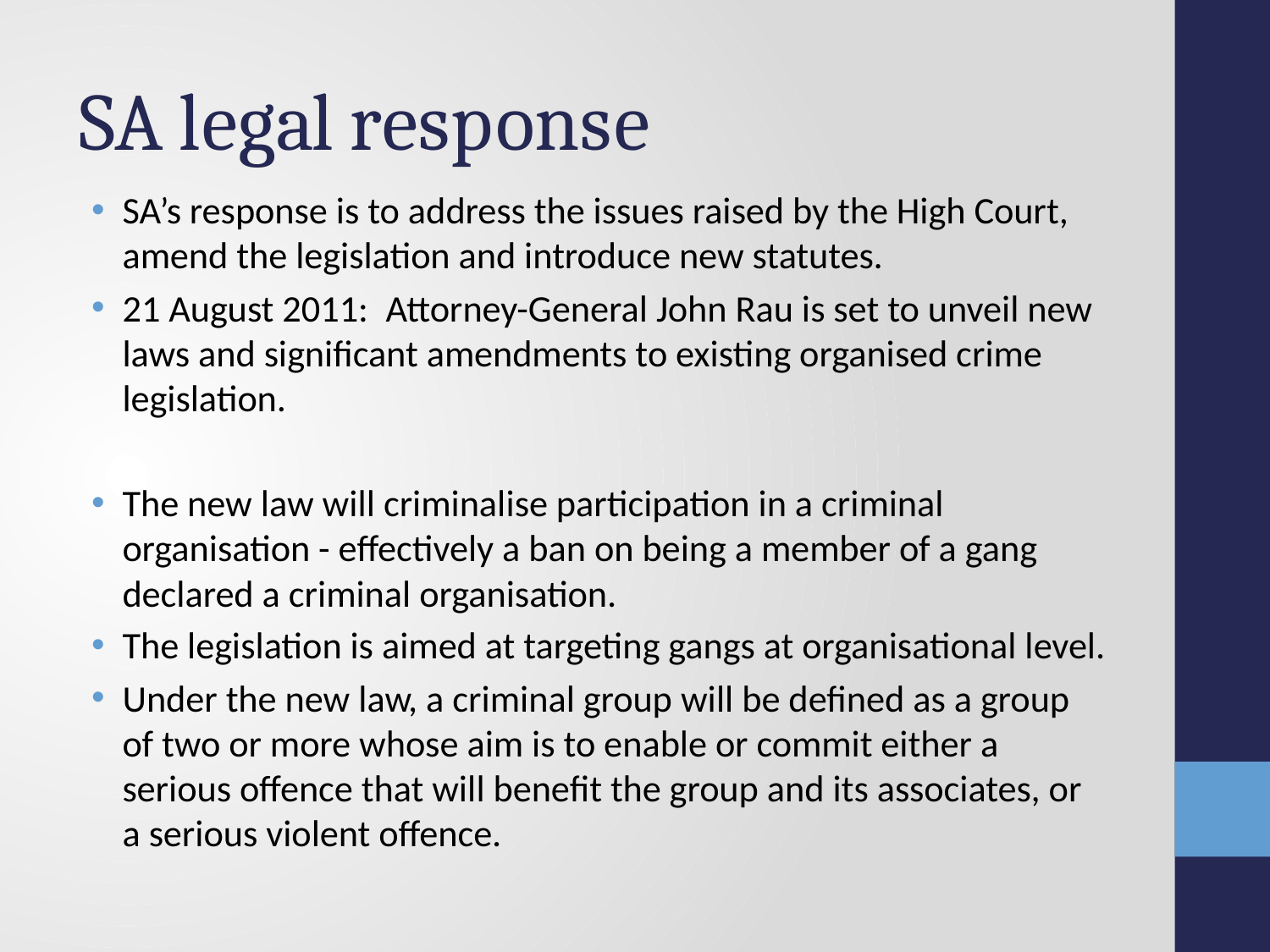

# SA legal response
SA’s response is to address the issues raised by the High Court, amend the legislation and introduce new statutes.
21 August 2011:  Attorney-General John Rau is set to unveil new laws and significant amendments to existing organised crime legislation.

The new law will criminalise participation in a criminal organisation - effectively a ban on being a member of a gang declared a criminal organisation.
The legislation is aimed at targeting gangs at organisational level.
Under the new law, a criminal group will be defined as a group of two or more whose aim is to enable or commit either a serious offence that will benefit the group and its associates, or a serious violent offence.